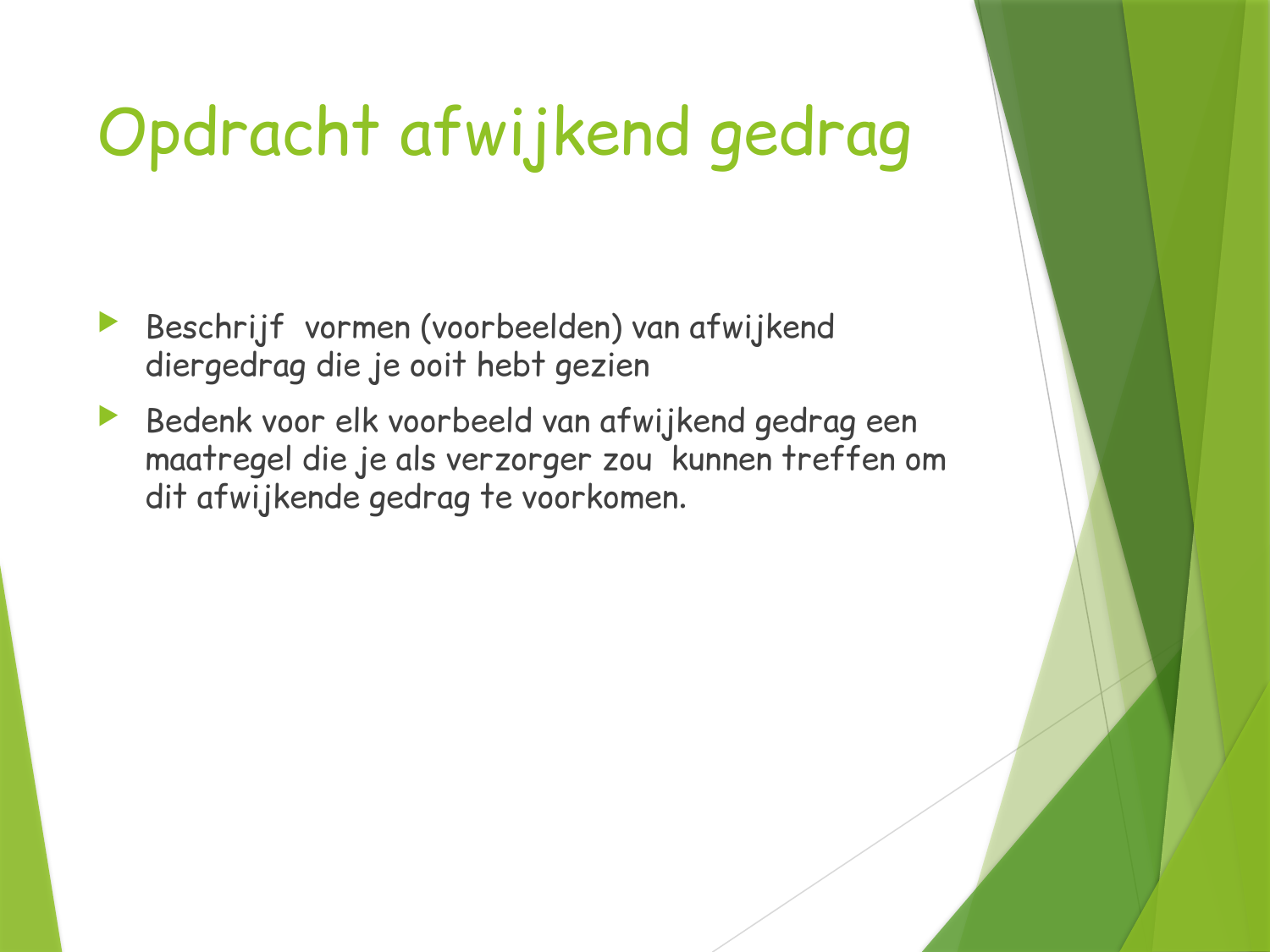

# Opdracht afwijkend gedrag
Beschrijf  vormen (voorbeelden) van afwijkend diergedrag die je ooit hebt gezien
Bedenk voor elk voorbeeld van afwijkend gedrag een maatregel die je als verzorger zou  kunnen treffen om dit afwijkende gedrag te voorkomen.